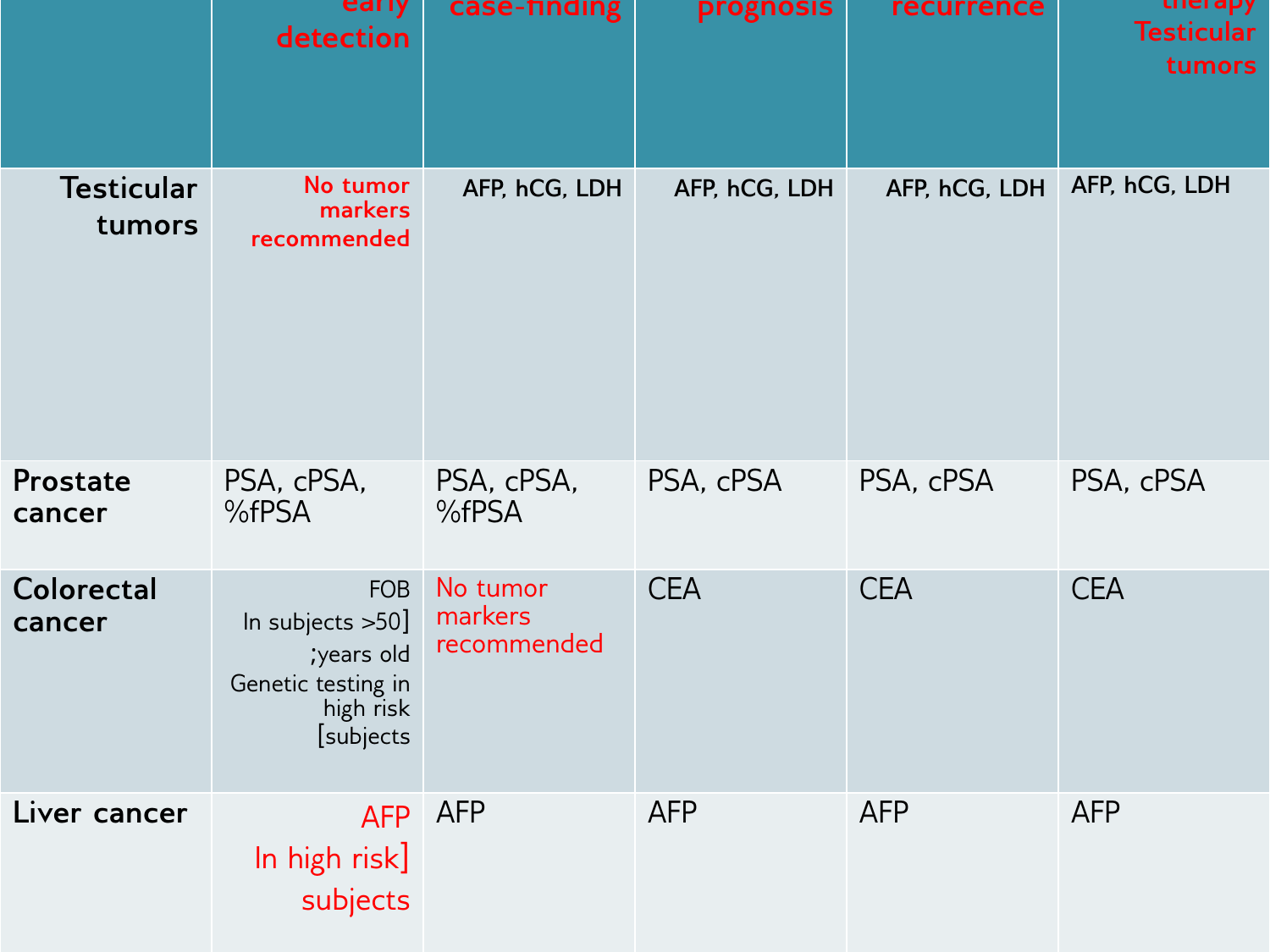

|  | Screening / early detection | Diagnosis / case-finding | Staging / prognosis | Detecting recurrence | Monitoring therapy Testicular tumors |
| --- | --- | --- | --- | --- | --- |
| Testicular tumors | No tumor markers recommended | AFP, hCG, LDH | AFP, hCG, LDH | AFP, hCG, LDH | AFP, hCG, LDH |
| Prostate cancer | PSA, cPSA, %fPSA | PSA, cPSA, %fPSA | PSA, cPSA | PSA, cPSA | PSA, cPSA |
| Colorectal cancer | FOB [In subjects >50 years old; Genetic testing in high risk subjects] | No tumor markers recommended | CEA | CEA | CEA |
| Liver cancer | AFP [In high risk subjects | AFP | AFP | AFP | AFP |
#